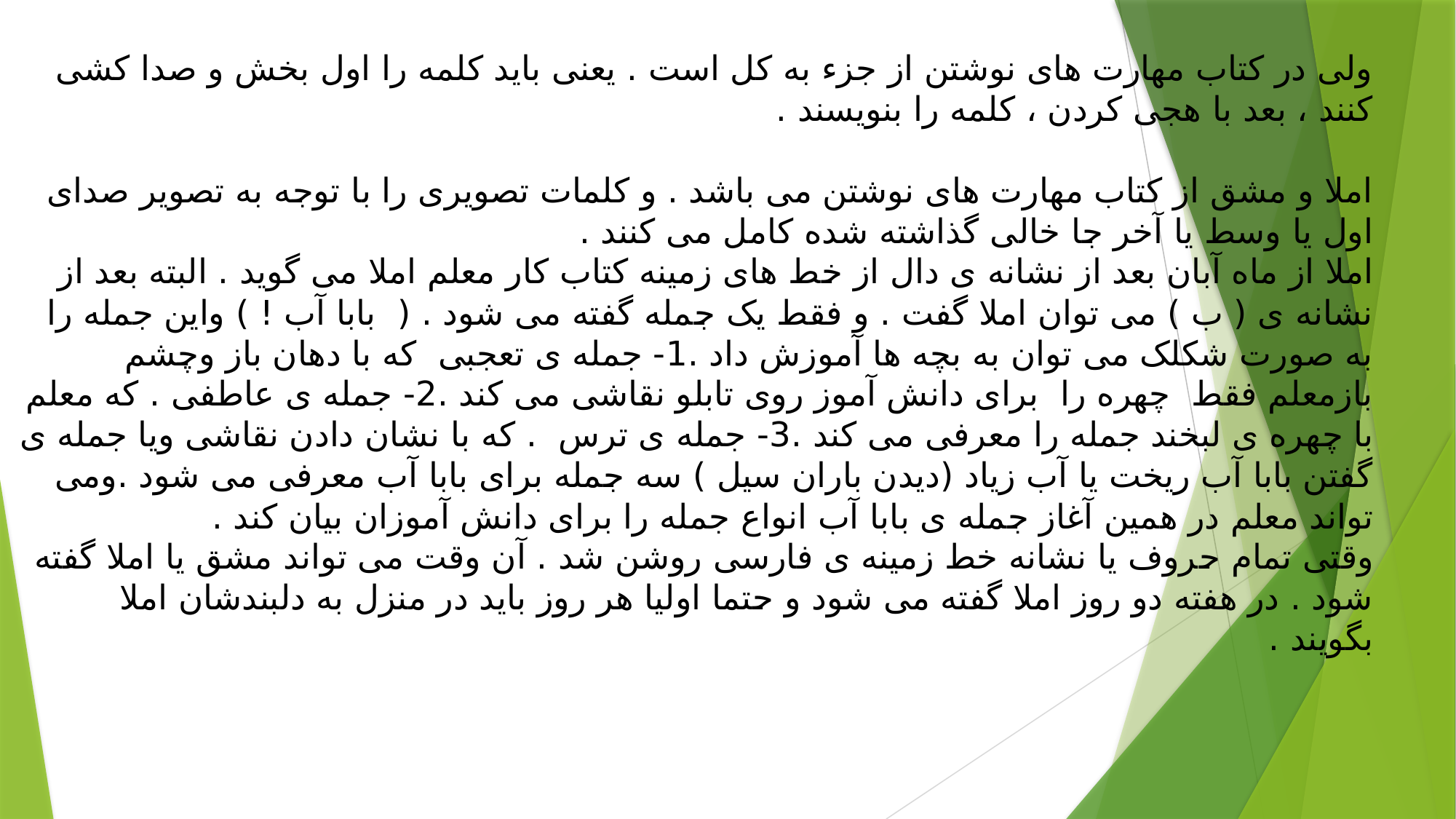

# ولی در کتاب مهارت های نوشتن از جزء به کل است . یعنی باید کلمه را اول بخش و صدا کشی کنند ، بعد با هجی کردن ، کلمه را بنویسند . املا و مشق از کتاب مهارت های نوشتن می باشد . و کلمات تصویری را با توجه به تصویر صدای اول یا وسط یا آخر جا خالی گذاشته شده کامل می کنند . املا از ماه آبان بعد از نشانه ی دال از خط های زمینه کتاب کار معلم املا می گوید . البته بعد از نشانه ی ( ب ) می توان املا گفت . و فقط یک جمله گفته می شود . (  بابا آب ! ) واین جمله را به صورت شکلک می توان به بچه ها آموزش داد .1- جمله ی تعجبی  که با دهان باز وچشم بازمعلم فقط  چهره را  برای دانش آموز روی تابلو نقاشی می کند .2- جمله ی عاطفی . که معلم با چهره ی لبخند جمله را معرفی می کند .3- جمله ی ترس  . که با نشان دادن نقاشی ویا جمله ی گفتن بابا آب ریخت یا آب زیاد (دیدن باران سیل ) سه جمله برای بابا آب معرفی می شود .ومی تواند معلم در همین آغاز جمله ی بابا آب انواع جمله را برای دانش آموزان بیان کند . وقتی تمام حروف یا نشانه خط زمینه ی فارسی روشن شد . آن وقت می تواند مشق یا املا گفته شود . در هفته دو روز املا گفته می شود و حتما اولیا هر روز باید در منزل به دلبندشان املا بگویند .